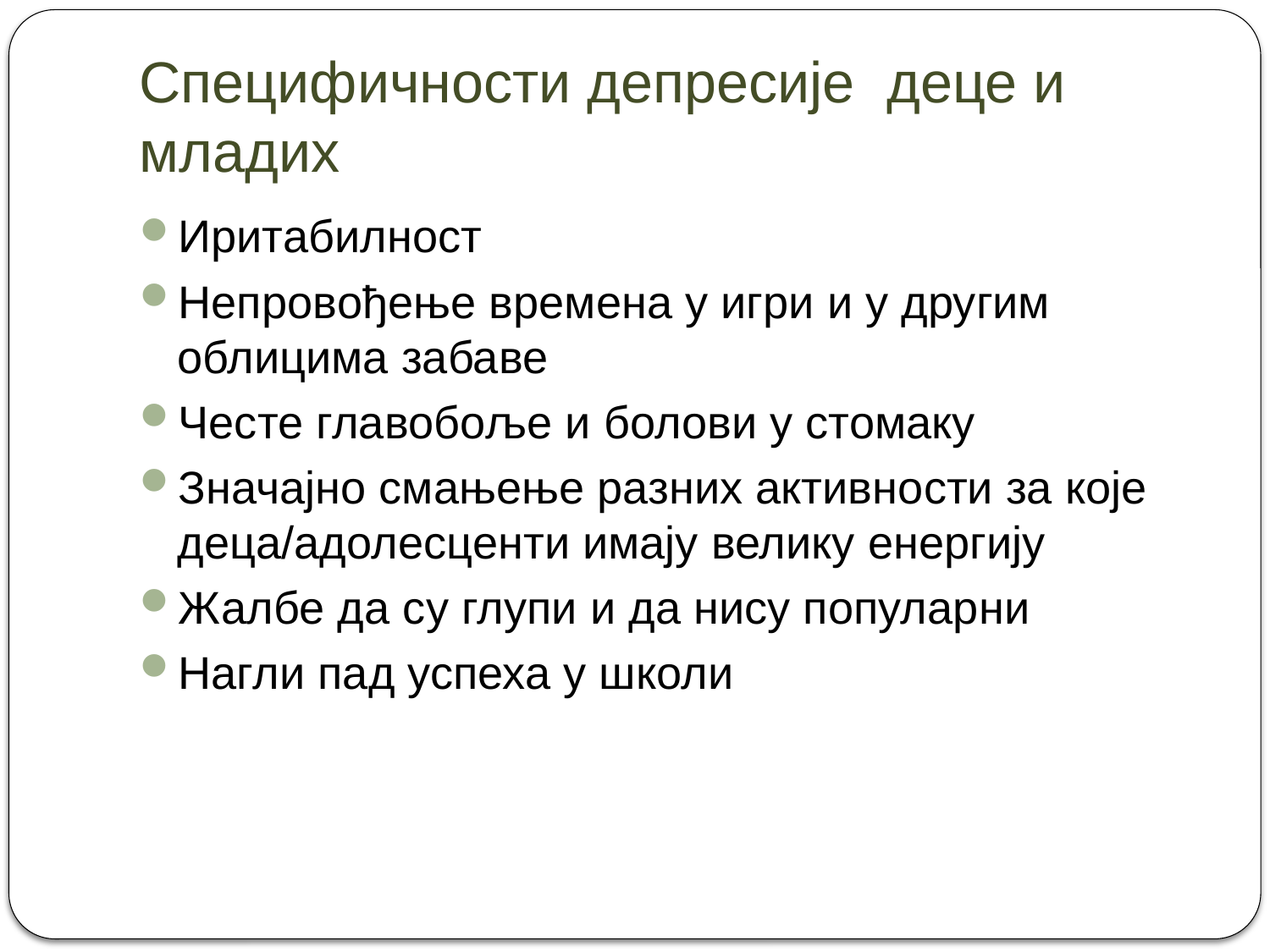

# Специфичности депресије  деце и младих
Иритабилност
Непровођење времена у игри и у другим облицима забаве
Честе главобоље и болови у стомаку
Значајно смањење разних активности за које деца/адолесценти имају велику енергију
Жалбе да су глупи и да нису популарни
Нагли пад успеха у школи